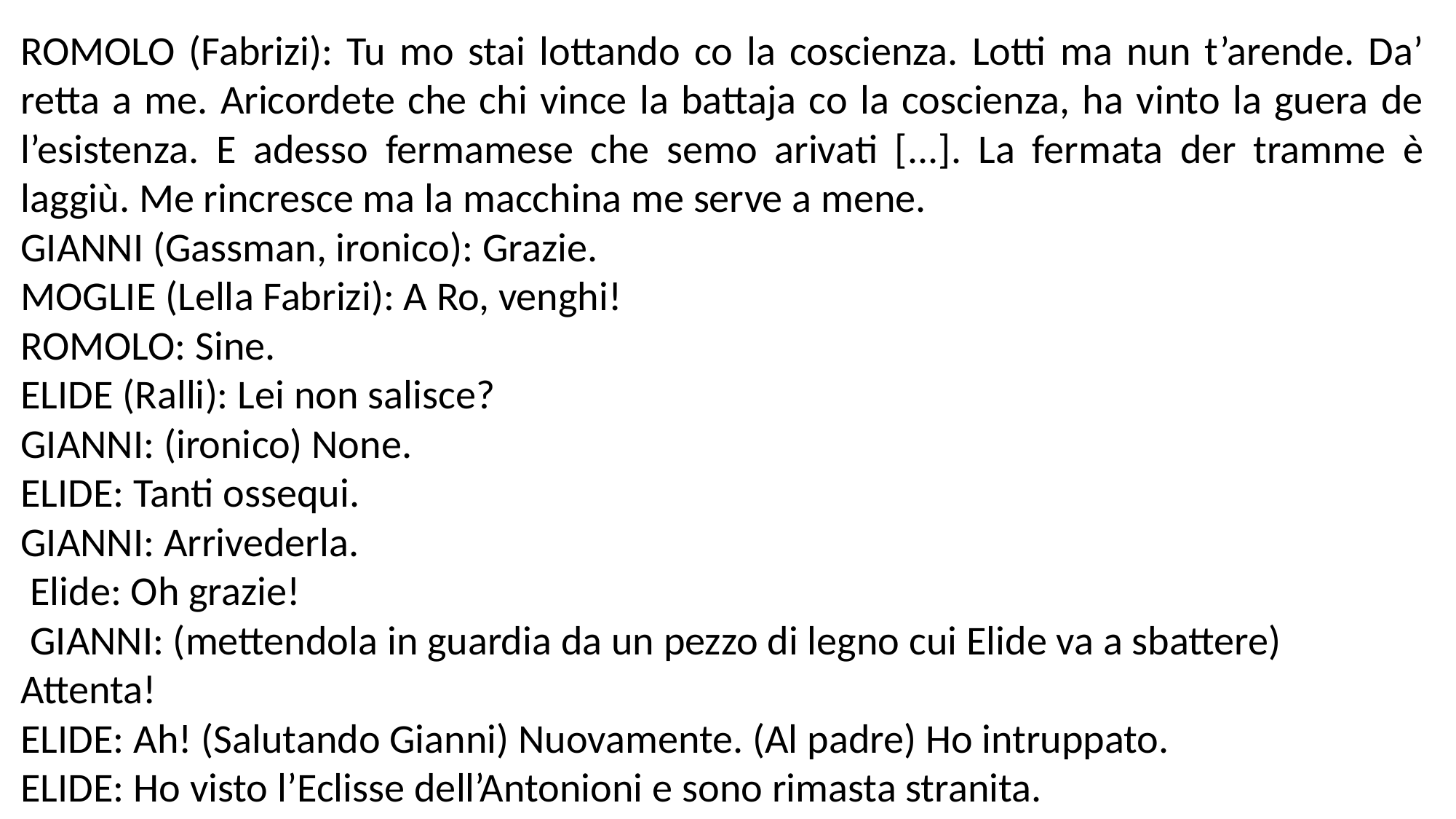

ROMOLO (Fabrizi): Tu mo stai lottando co la coscienza. Lotti ma nun t’arende. Da’ retta a me. Aricordete che chi vince la battaja co la coscienza, ha vinto la guera de l’esistenza. E adesso fermamese che semo arivati [...]. La fermata der tramme è laggiù. Me rincresce ma la macchina me serve a mene.
GIANNI (Gassman, ironico): Grazie.
MOGLIE (Lella Fabrizi): A Ro, venghi!
ROMOLO: Sine.
ELIDE (Ralli): Lei non salisce?
GIANNI: (ironico) None.
ELIDE: Tanti ossequi.
GIANNI: Arrivederla.
 Elide: Oh grazie!
 GIANNI: (mettendola in guardia da un pezzo di legno cui Elide va a sbattere) Attenta!
ELIDE: Ah! (Salutando Gianni) Nuovamente. (Al padre) Ho intruppato.
ELIDE: Ho visto l’Eclisse dell’Antonioni e sono rimasta stranita.